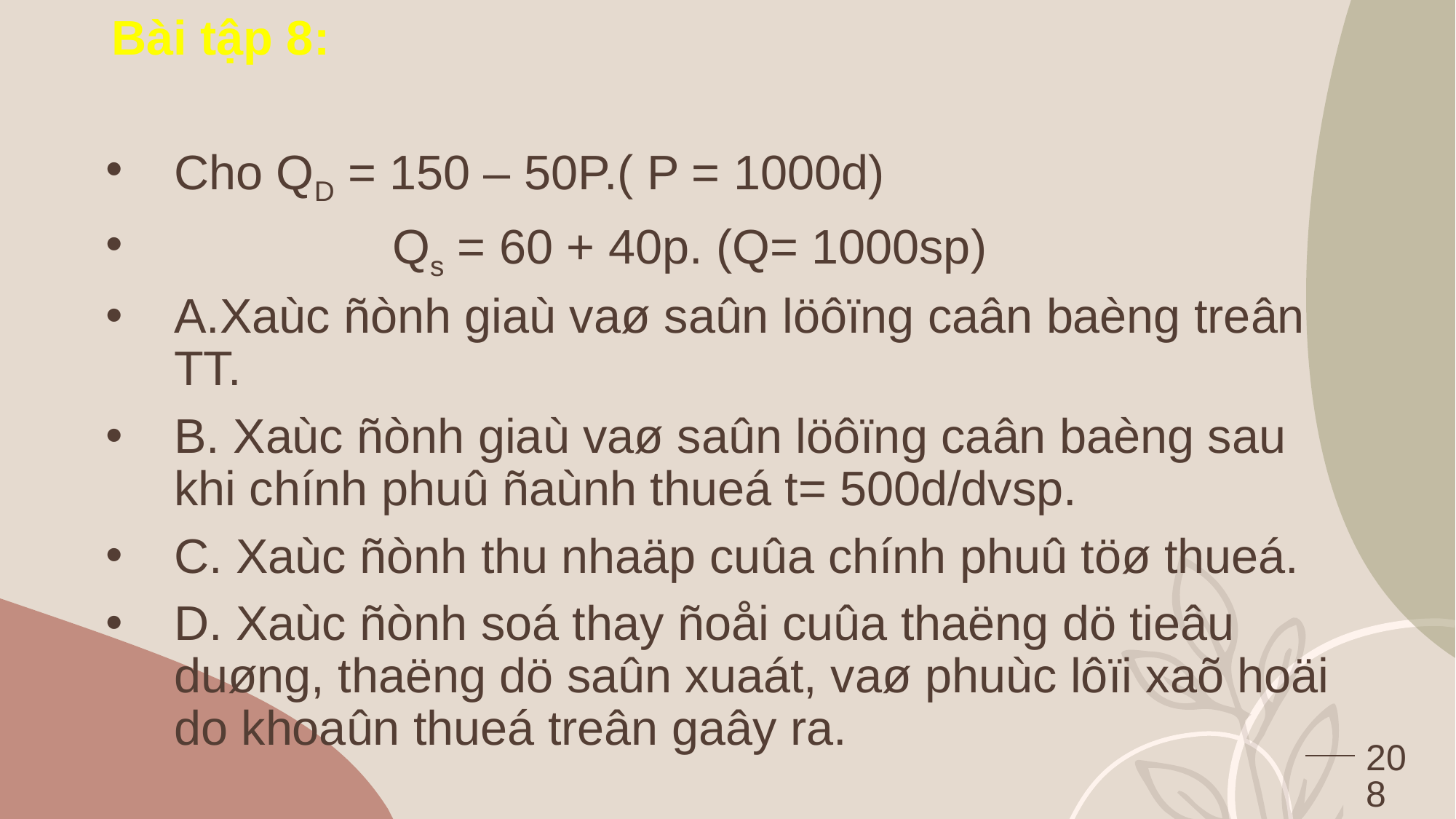

Bài tập 8:
Cho QD = 150 – 50P.( P = 1000d)
		Qs = 60 + 40p. (Q= 1000sp)
A.Xaùc ñònh giaù vaø saûn löôïng caân baèng treân TT.
B. Xaùc ñònh giaù vaø saûn löôïng caân baèng sau khi chính phuû ñaùnh thueá t= 500d/dvsp.
C. Xaùc ñònh thu nhaäp cuûa chính phuû töø thueá.
D. Xaùc ñònh soá thay ñoåi cuûa thaëng dö tieâu duøng, thaëng dö saûn xuaát, vaø phuùc lôïi xaõ hoäi do khoaûn thueá treân gaây ra.
208